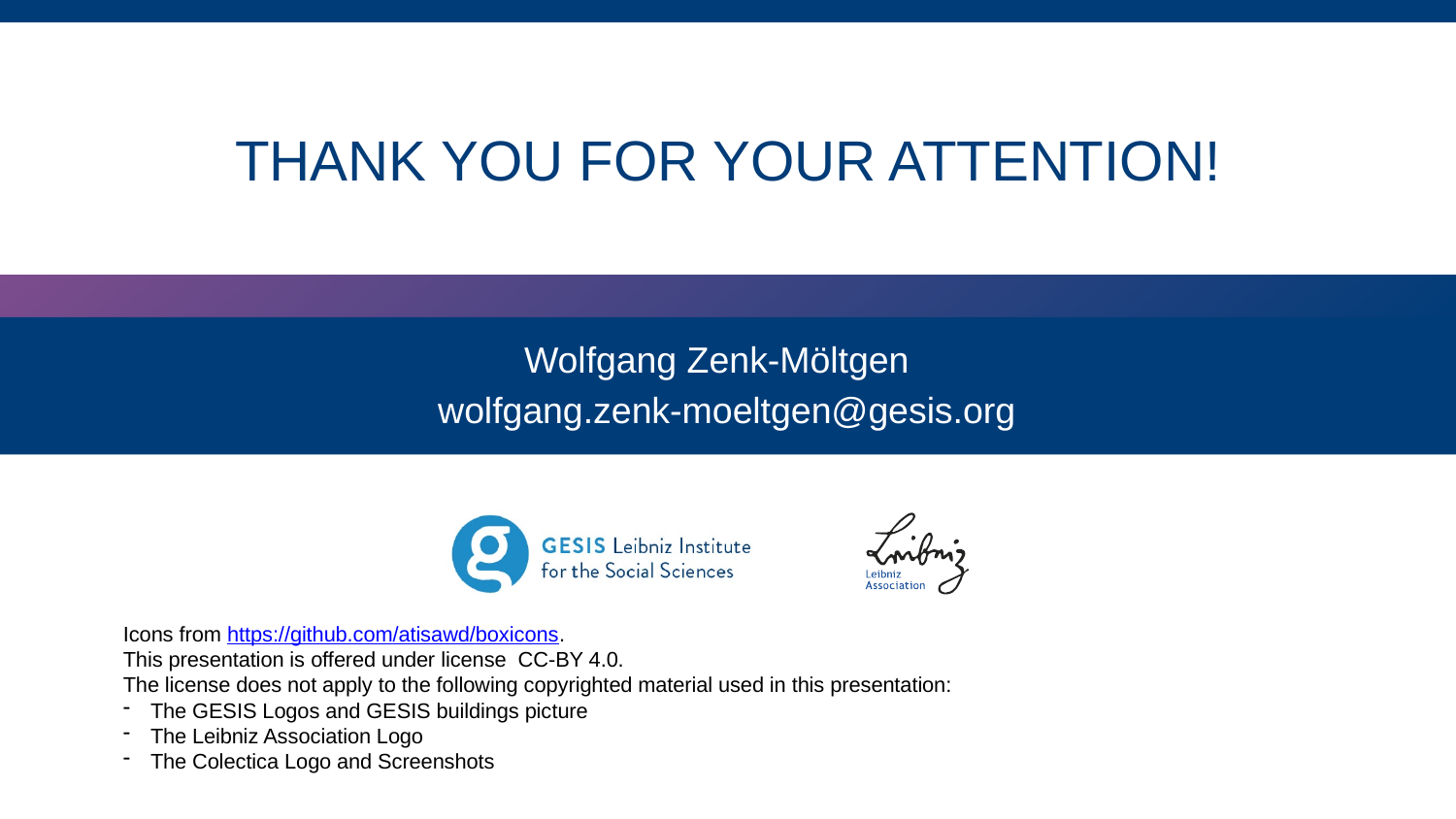

Thank you for your attention!
Wolfgang Zenk-Möltgen
  wolfgang.zenk-moeltgen@gesis.org
Icons from https://github.com/atisawd/boxicons.
This presentation is offered under license  CC-BY 4.0.
The license does not apply to the following copyrighted material used in this presentation:
The GESIS Logos and GESIS buildings picture
The Leibniz Association Logo
The Colectica Logo and Screenshots